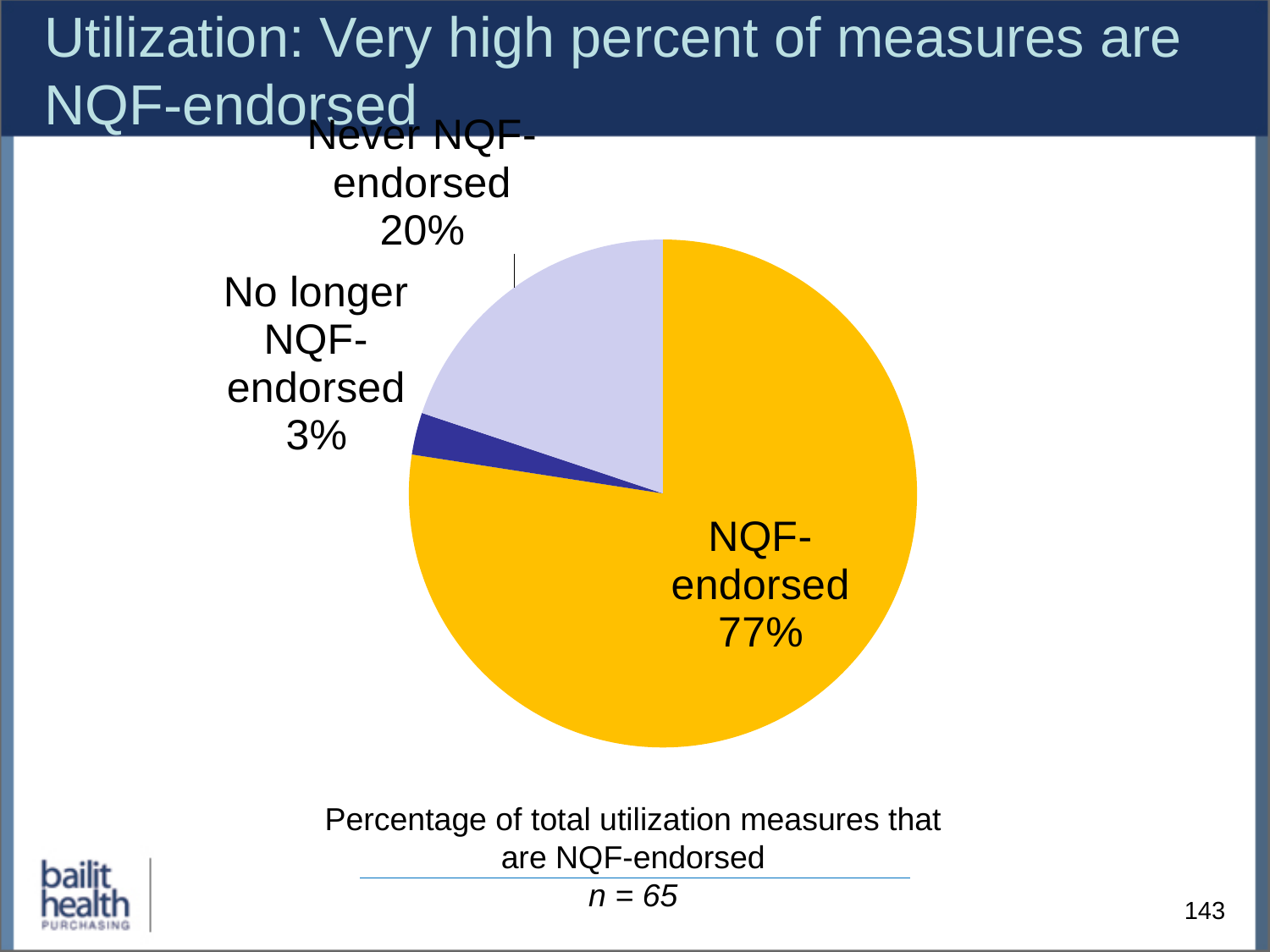

# Utilization: Very high percent of measures are NQF-endorsed

### Chart

| Category | Column1 |
|---|---|
| NQF endorsed | 347.0 |
| No longer NQF endorsed | 12.0 |
| Never NQF endorsed | 89.0 |
Percentage of total utilization measures that are NQF-endorsed
n = 65
143